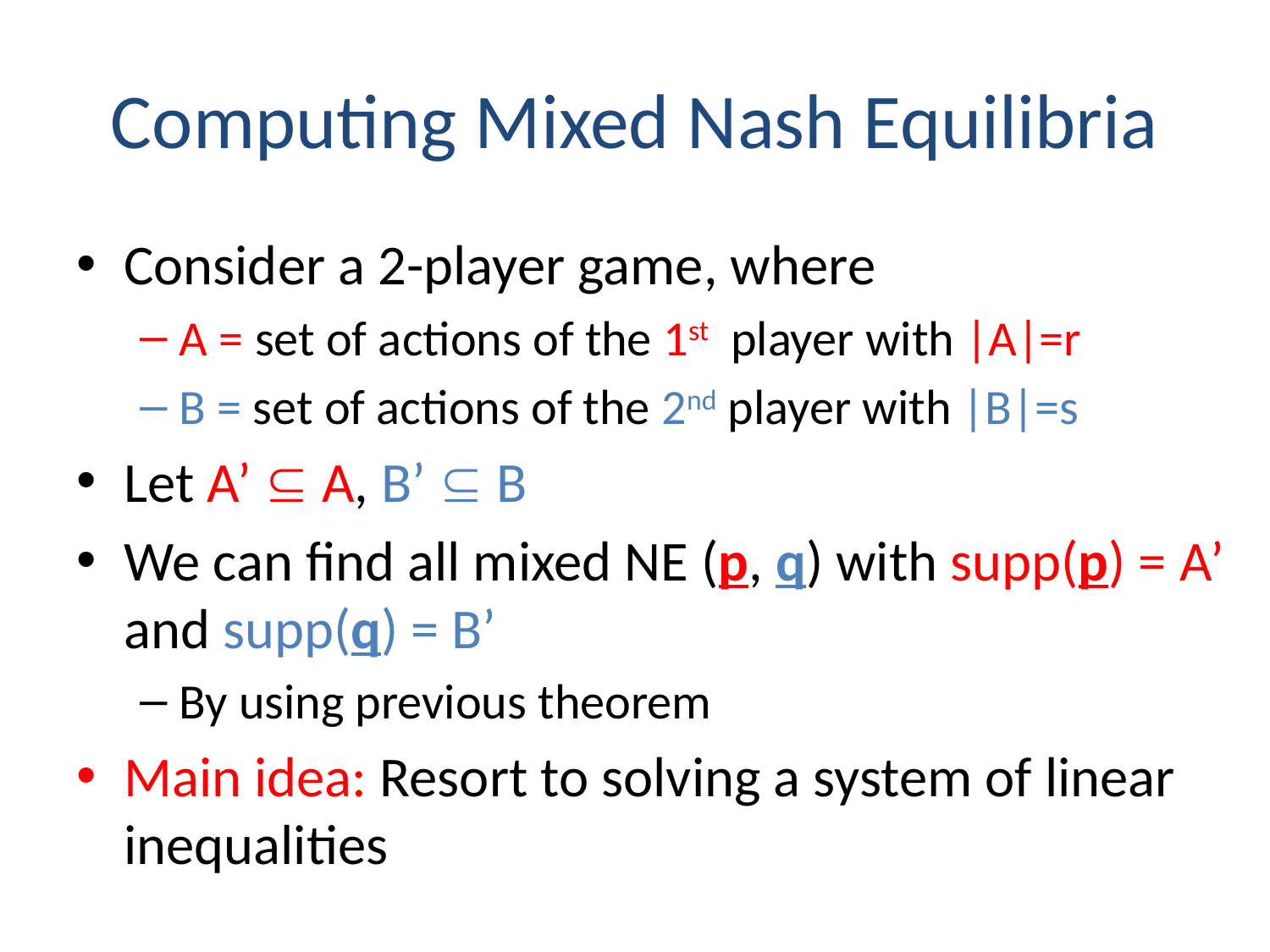

# Computing Mixed Nash Equilibria
Consider a 2-player game, where
A = set of actions of the 1st  player with |A|=r
B = set of actions of the 2nd player with |B|=s
Let A’ ⊆ A, B’ ⊆ B
We can find all mixed NE (p, q) with supp(p) = A’ and supp(q) = B’
By using previous theorem
Main idea: Resort to solving a system of linear inequalities